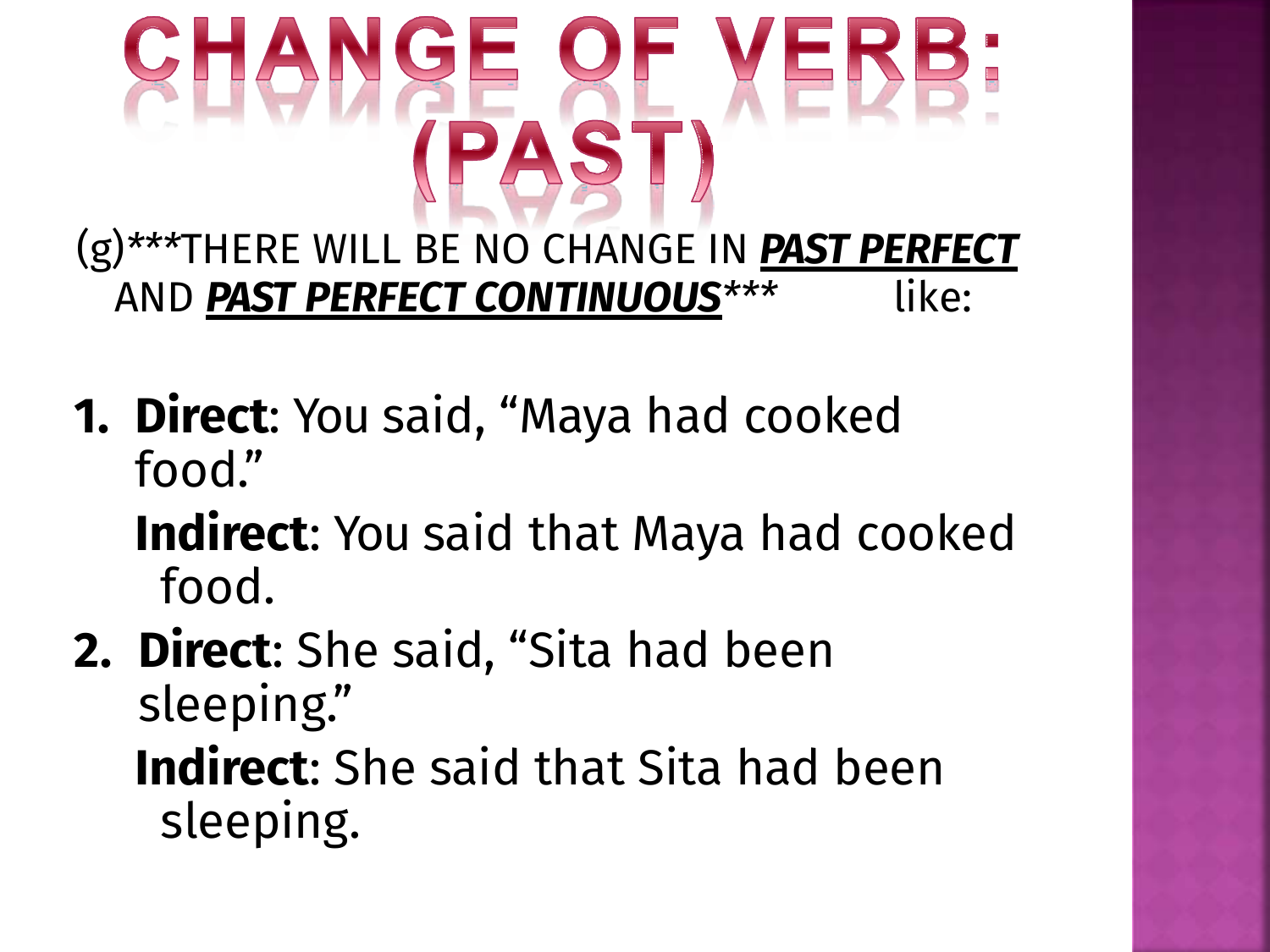

(g)***THERE WILL BE NO CHANGE IN PAST PERFECT
AND PAST PERFECT CONTINUOUS***	like:

Direct: You said, “Maya had cooked  food.”
Indirect: You said that Maya had cooked  food.
Direct: She said, “Sita had been  sleeping.”
Indirect: She said that Sita had been  sleeping.